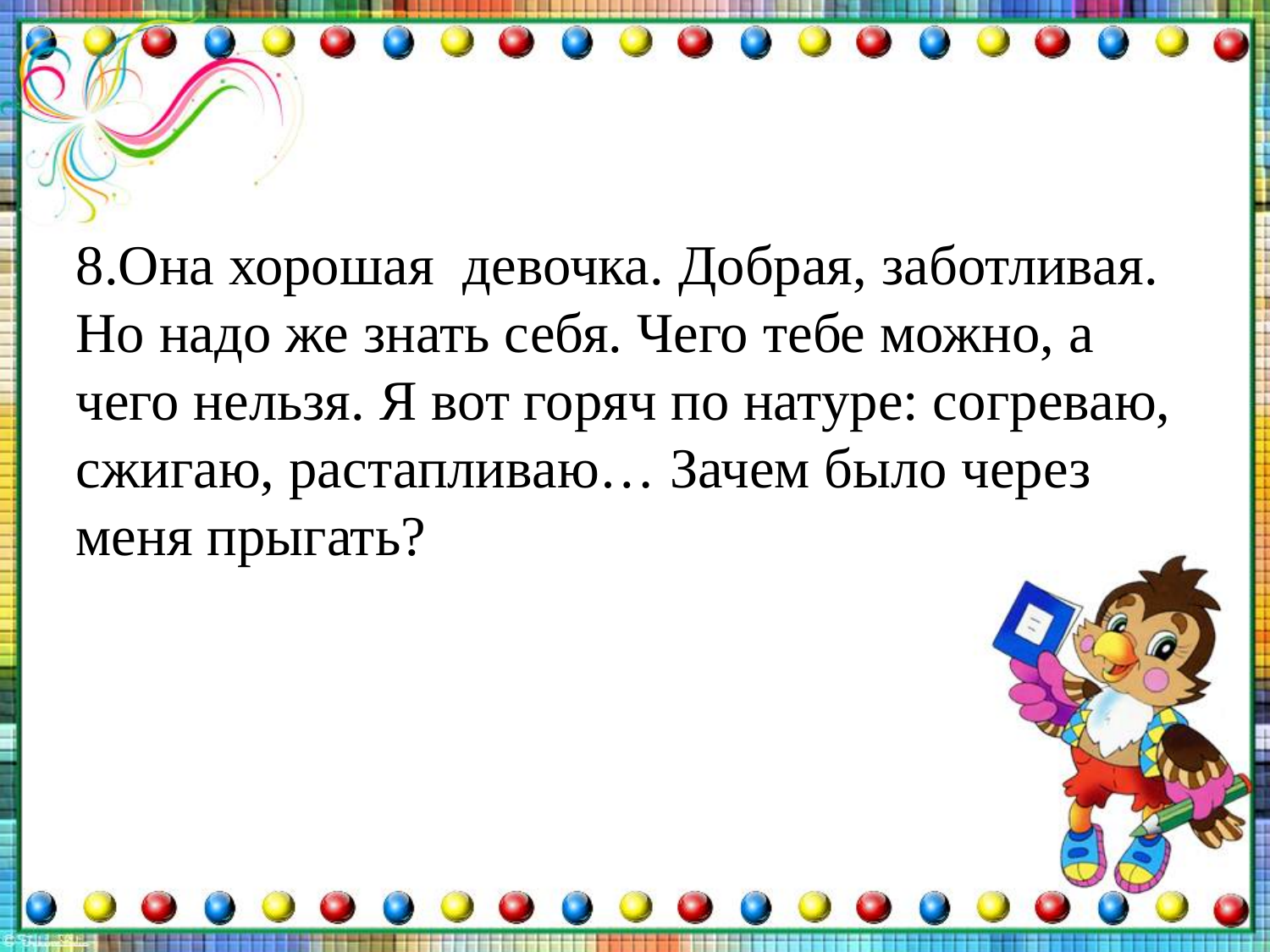

#
8.Она хорошая  девочка. Добрая, заботливая. Но надо же знать себя. Чего тебе можно, а чего нельзя. Я вот горяч по натуре: согреваю, сжигаю, растапливаю… Зачем было через меня прыгать?